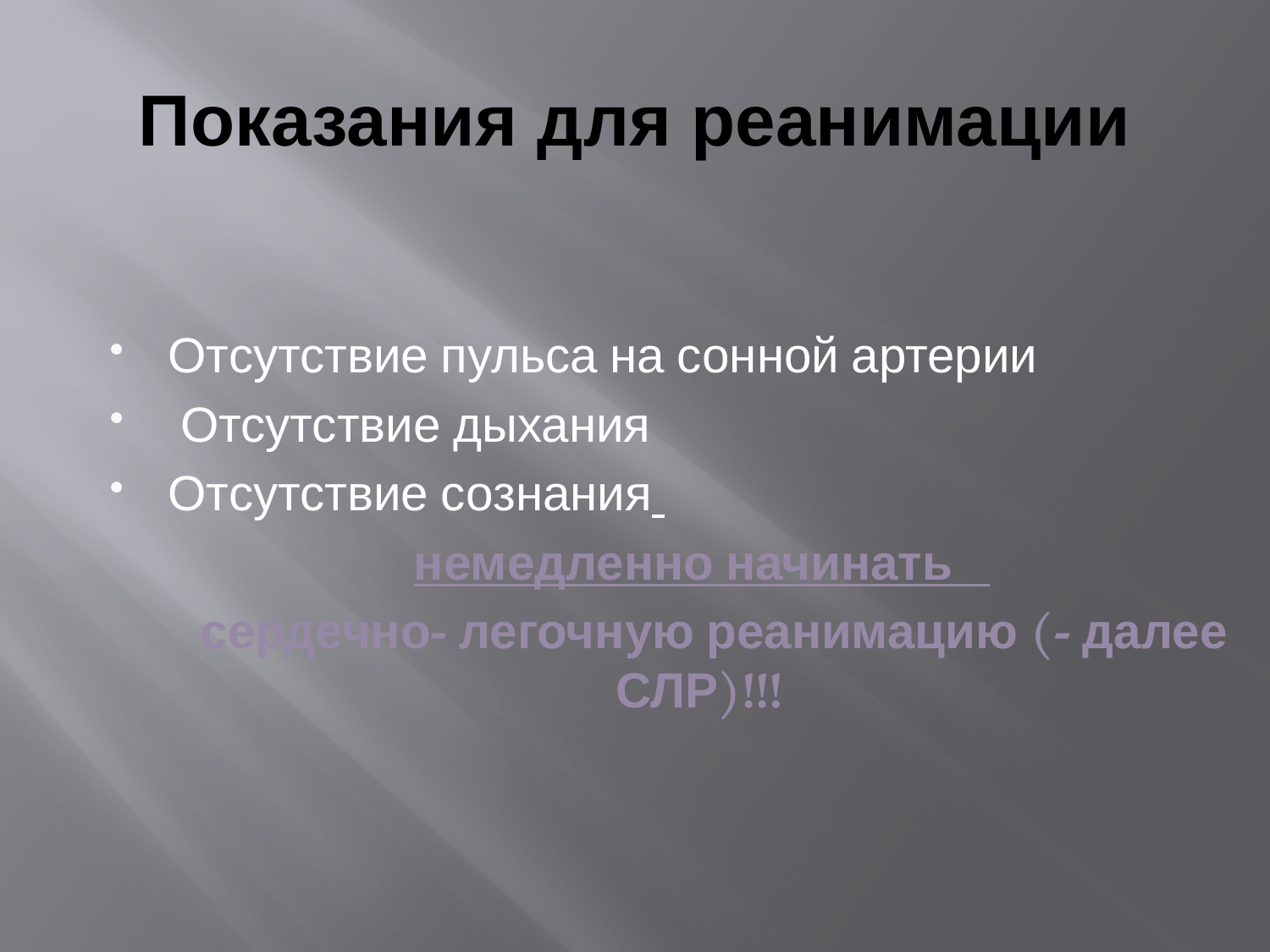

# Показания для реанимации
Отсутствие пульса на сонной артерии
 Отсутствие дыхания
Отсутствие сознания
     немедленно начинать
       сердечно- легочную реанимацию (- далее СЛР)!!!